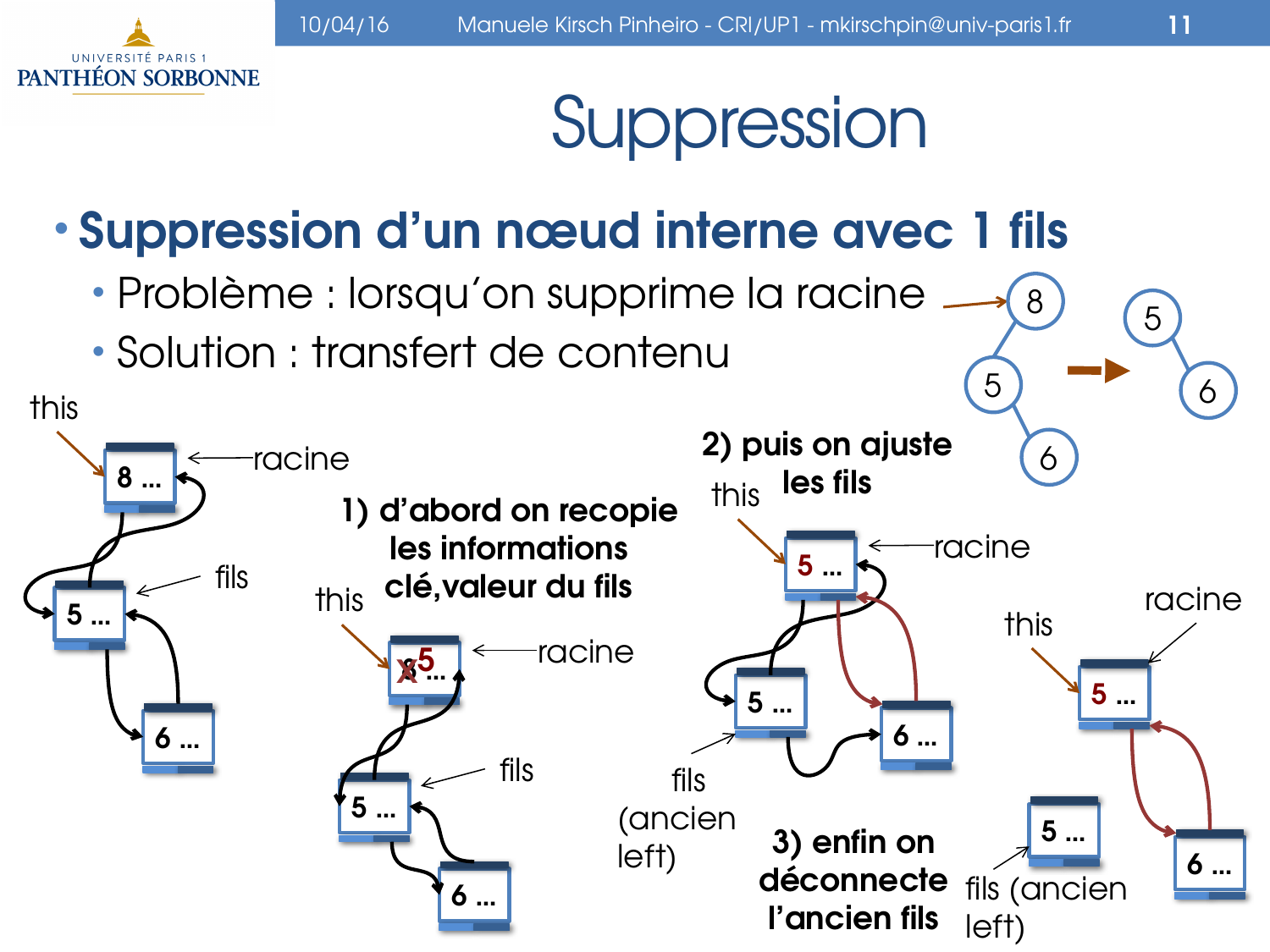

10/04/16
Manuele Kirsch Pinheiro - CRI/UP1 - mkirschpin@univ-paris1.fr
11
# Suppression
Suppression d’un nœud interne avec 1 fils
Problème : lorsqu’on supprime la racine
Solution : transfert de contenu

8
5
6
5
6
this
racine

8 …

fils

5 …

6 …

2) puis on ajuste les fils
this
racine

5 …

5 …

6 …

fils
(ancien left)
1) d’abord on recopie les informations clé,valeur du fils
racine
this

5 …

5 …

6 …

fils (ancien left)
this
racine

8 …

fils

5 …

6 …

5
X
3) enfin on déconnecte l’ancien fils